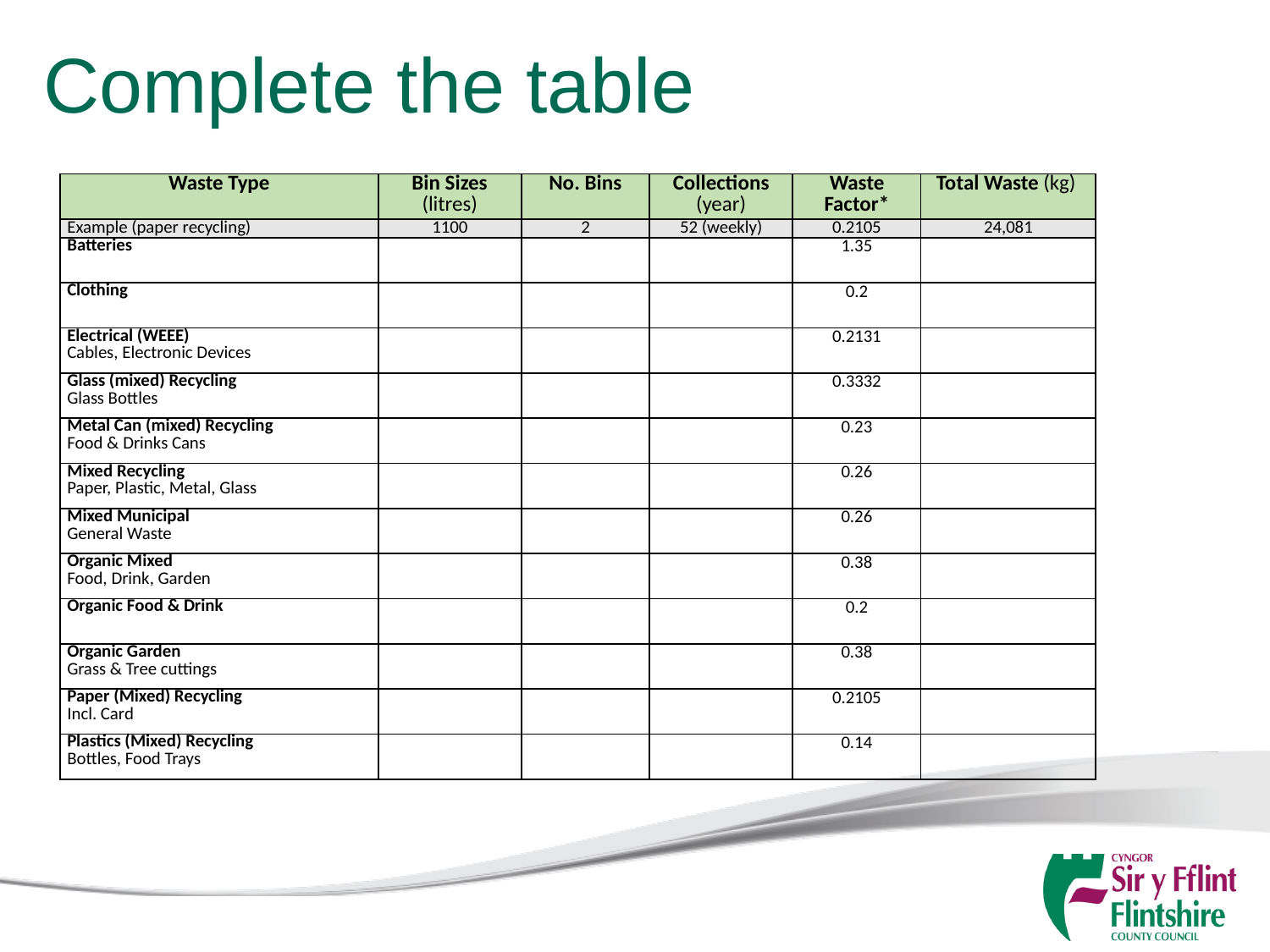

# Complete the table
| Waste Type | Bin Sizes (litres) | No. Bins | Collections (year) | Waste Factor\* | Total Waste (kg) |
| --- | --- | --- | --- | --- | --- |
| Example (paper recycling) | 1100 | 2 | 52 (weekly) | 0.2105 | 24,081 |
| Batteries |  |  |  | 1.35 |  |
| Clothing |  |  |  | 0.2 |  |
| Electrical (WEEE) Cables, Electronic Devices |  |  |  | 0.2131 |  |
| Glass (mixed) Recycling Glass Bottles |  |  |  | 0.3332 |  |
| Metal Can (mixed) Recycling Food & Drinks Cans |  |  |  | 0.23 |  |
| Mixed Recycling Paper, Plastic, Metal, Glass |  |  |  | 0.26 |  |
| Mixed Municipal General Waste |  |  |  | 0.26 |  |
| Organic Mixed Food, Drink, Garden |  |  |  | 0.38 |  |
| Organic Food & Drink |  |  |  | 0.2 |  |
| Organic Garden Grass & Tree cuttings |  |  |  | 0.38 |  |
| Paper (Mixed) Recycling Incl. Card |  |  |  | 0.2105 |  |
| Plastics (Mixed) Recycling Bottles, Food Trays |  |  |  | 0.14 |  |